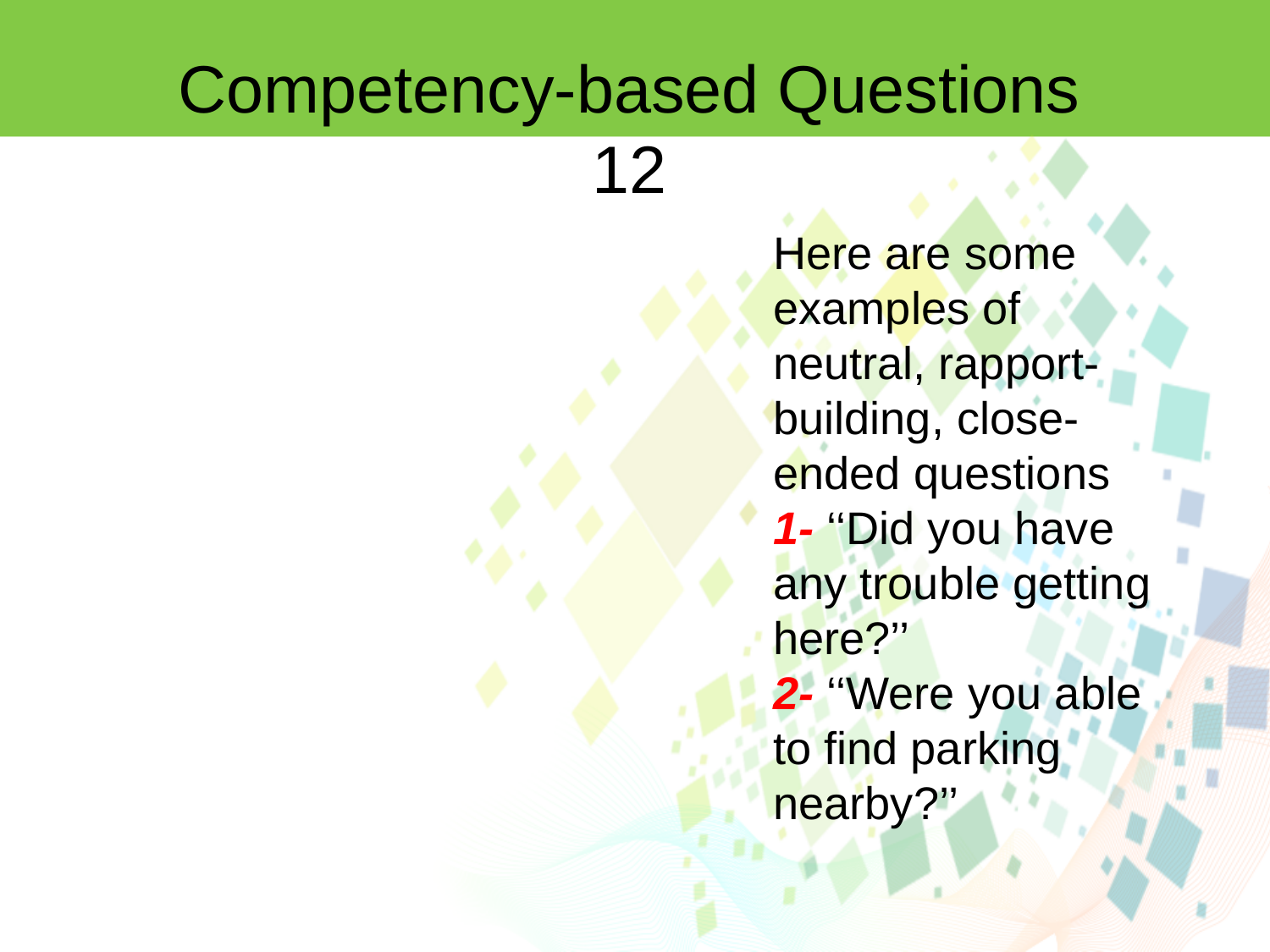

Competency-based Questions 12
Here are some examples of neutral, rapport-building, close-ended questions
1- ‘‘Did you have any trouble getting here?’’
2- ‘‘Were you able to find parking nearby?’’